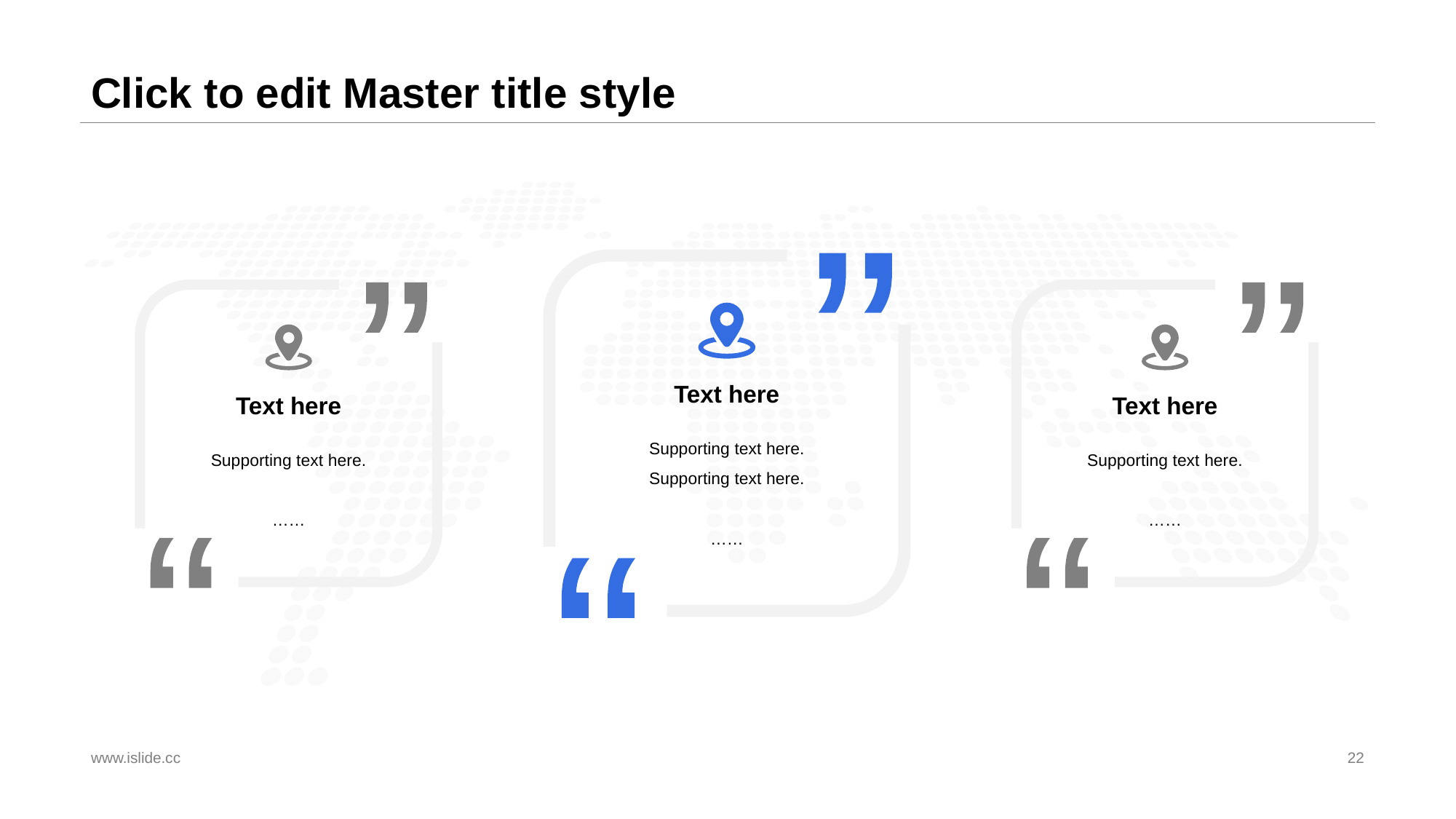

# Click to edit Master title style

“

“

Text here
Supporting text here.
Supporting text here.

……

“

“

Text here
Supporting text here.

……

“

“

Text here
Supporting text here.

……
www.islide.cc
22